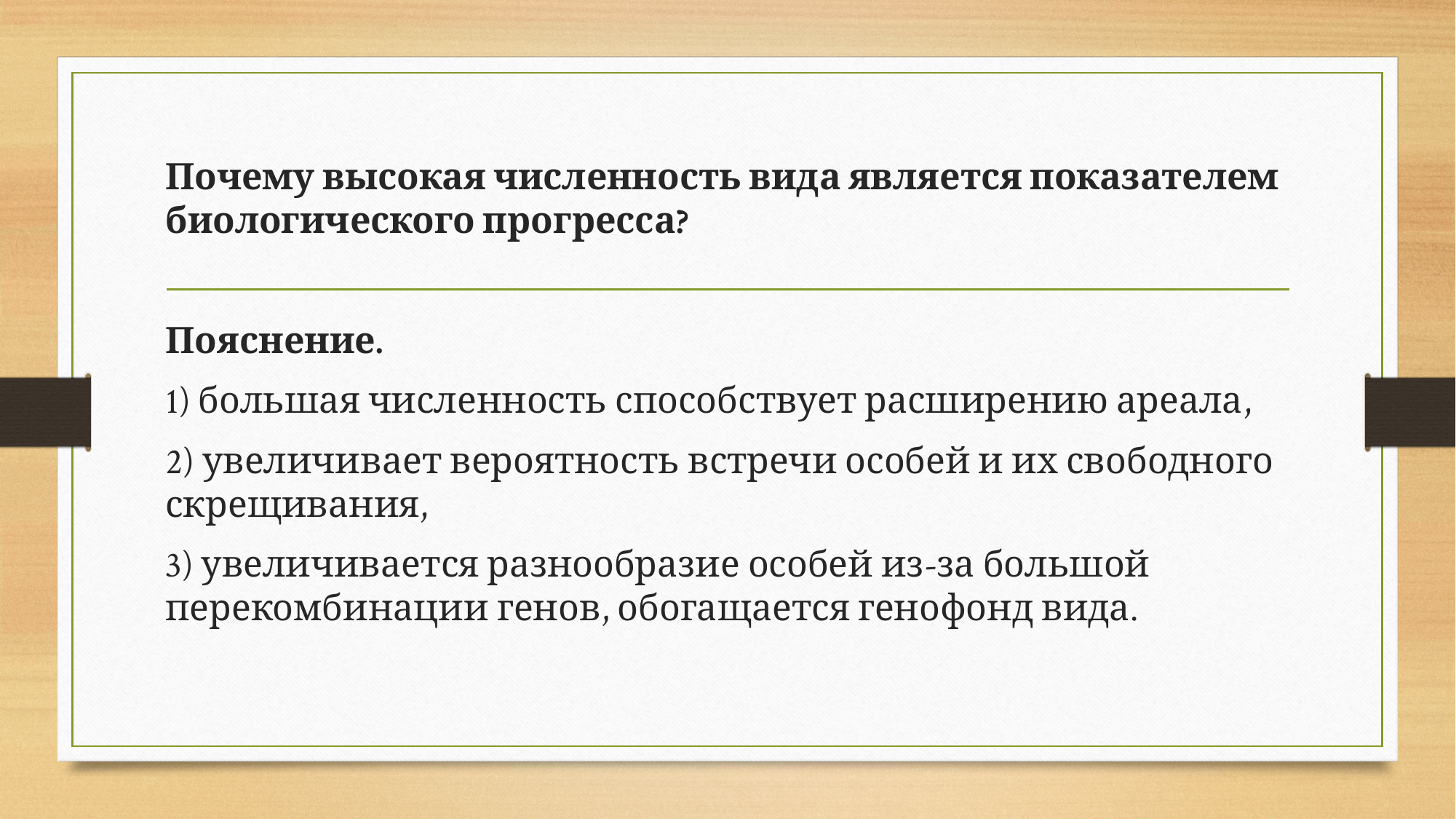

#
Почему высокая численность вида является показателем биологического прогресса?

Пояснение.
1) большая численность способствует расширению ареала,
2) увеличивает вероятность встречи особей и их свободного скрещивания,
3) увеличивается разнообразие особей из-за большой перекомбинации генов, обогащается генофонд вида.